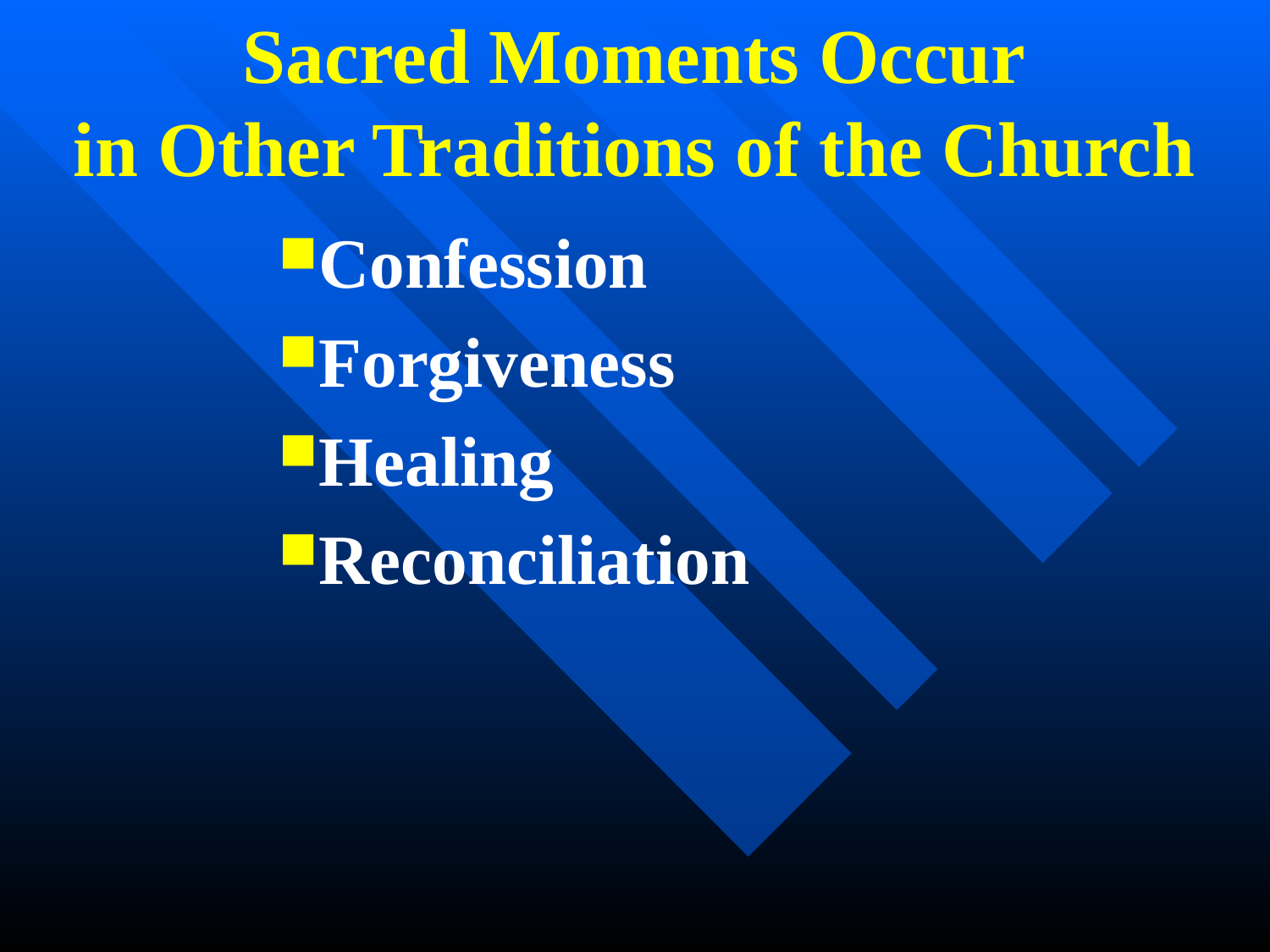

Sacred Moments Occur
in Other Traditions of the Church
Confession
Forgiveness
Healing
Reconciliation